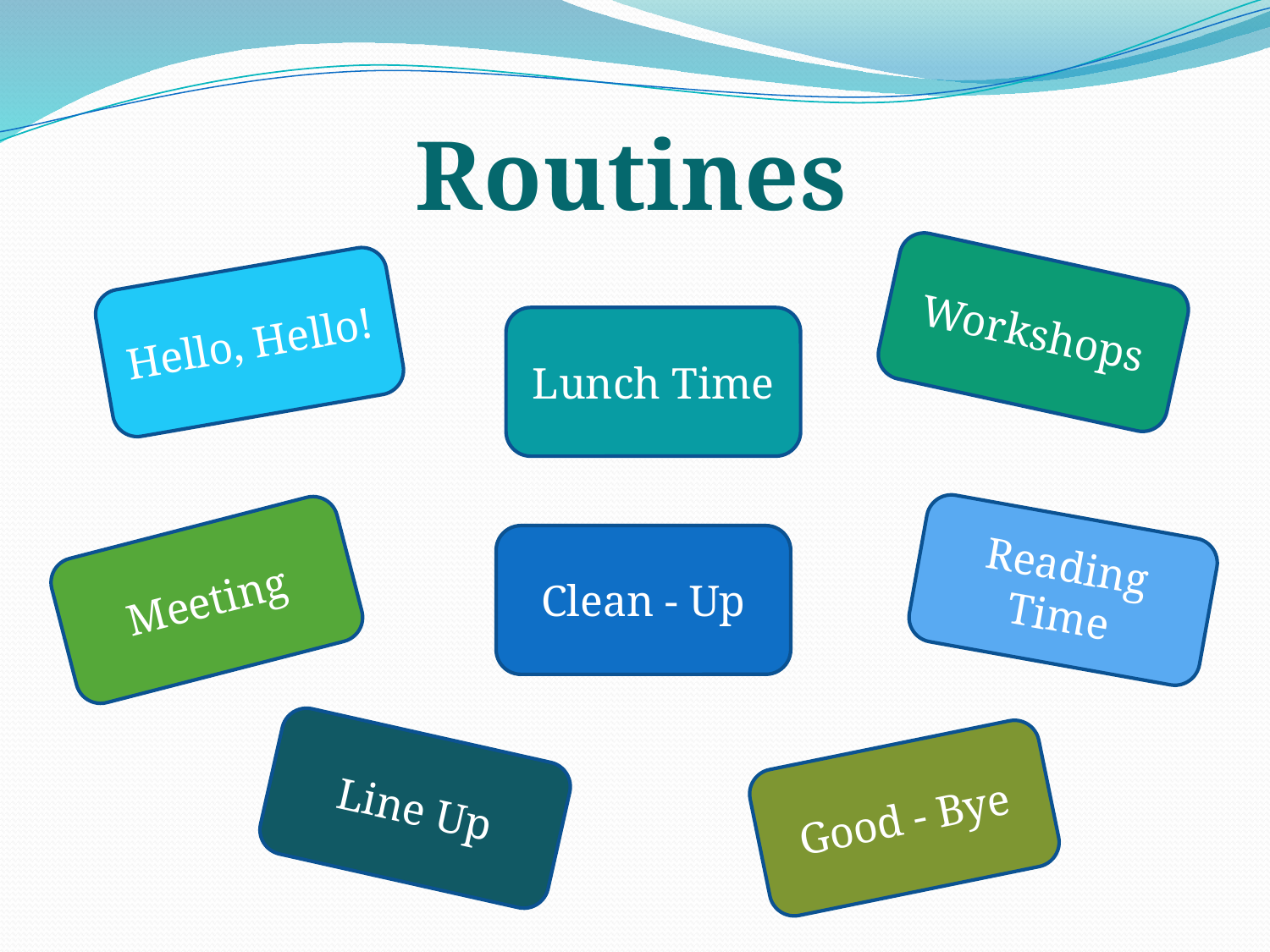

Routines
Workshops
Hello, Hello!
Lunch Time
Reading Time
Meeting
Clean - Up
Line Up
Good - Bye